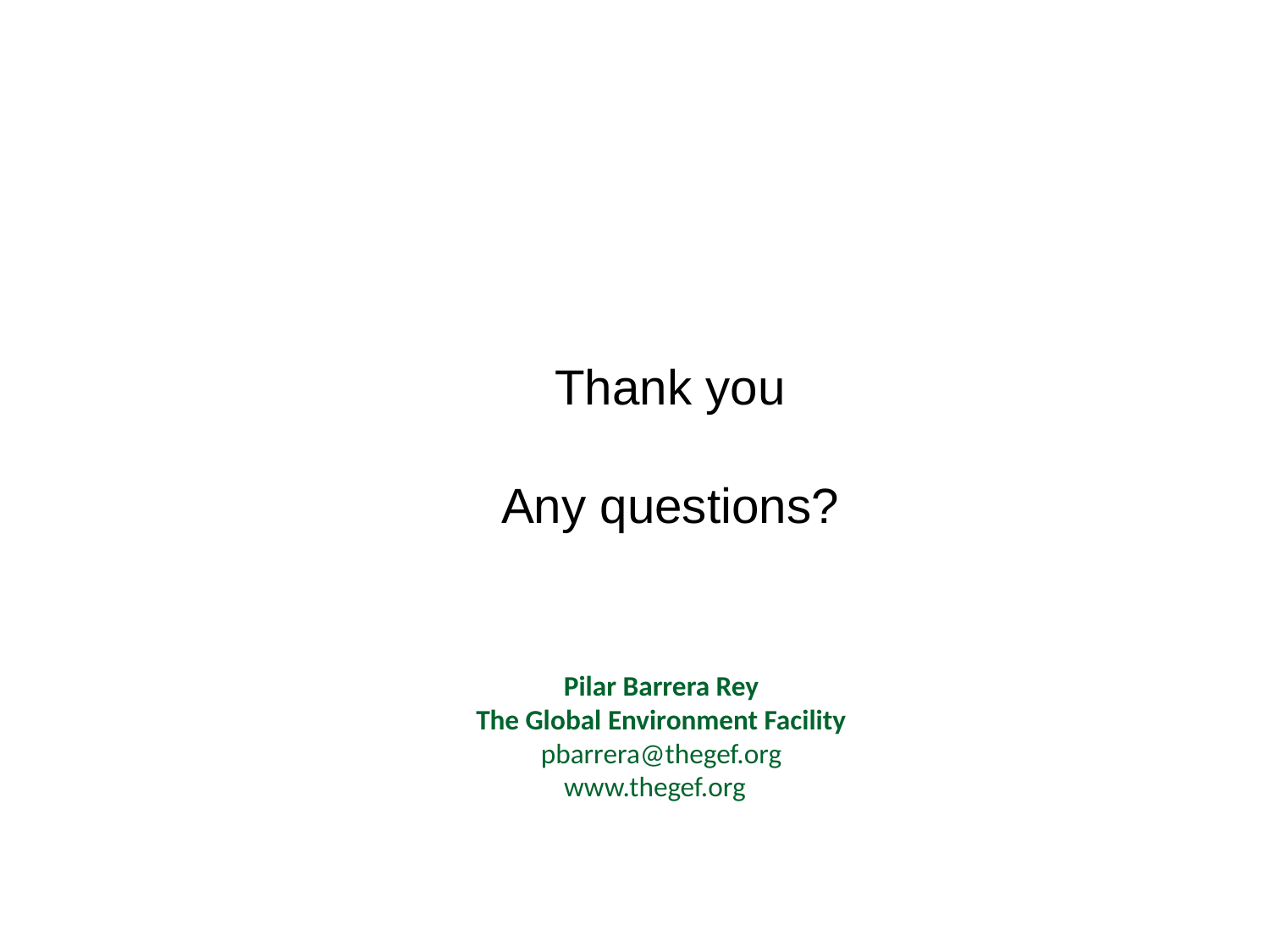

Thank you

Any questions?
Pilar Barrera Rey
The Global Environment Facility
pbarrera@thegef.org
www.thegef.org